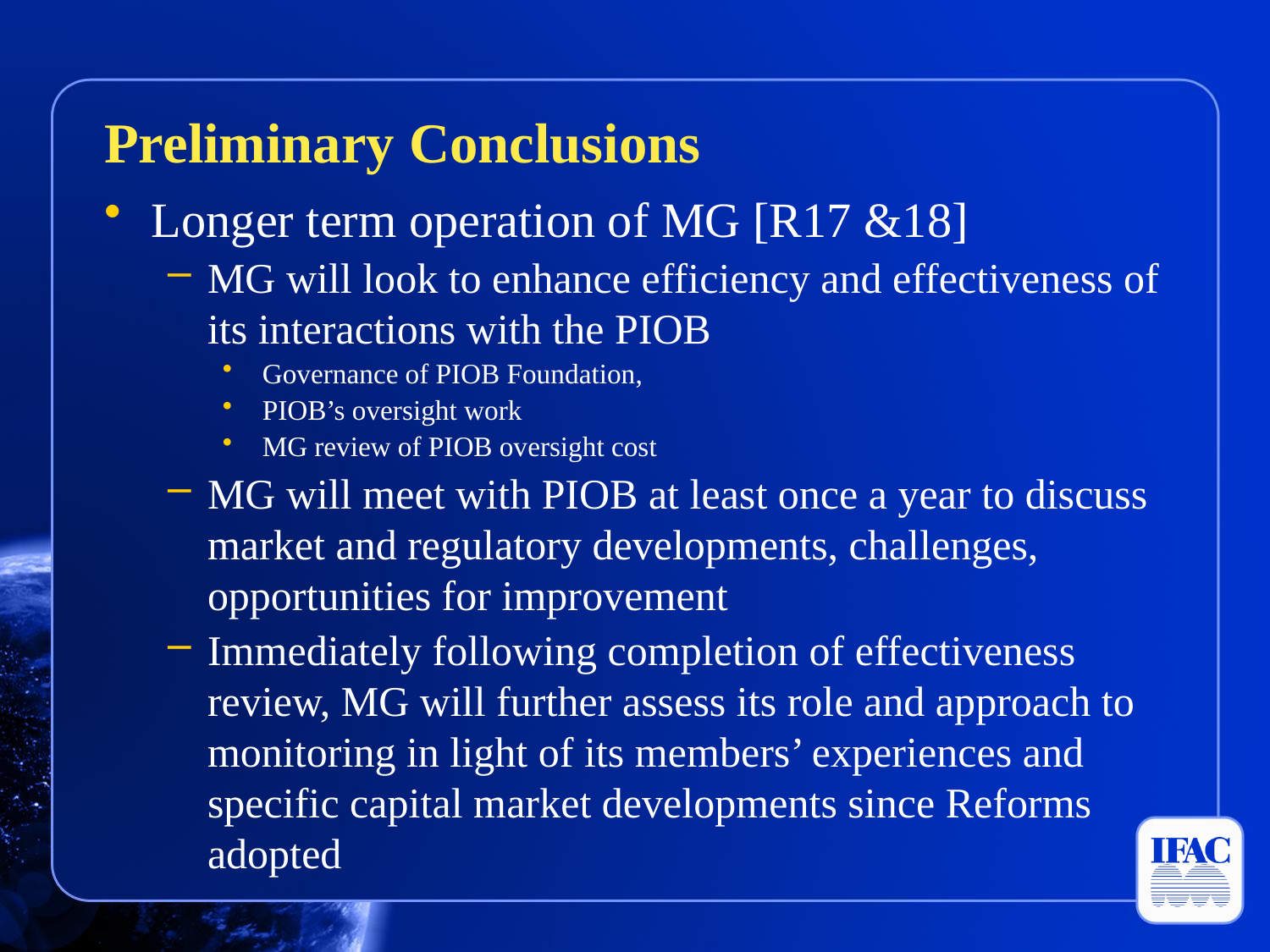

Preliminary Conclusions
Longer term operation of MG [R17 &18]
MG will look to enhance efficiency and effectiveness of its interactions with the PIOB
Governance of PIOB Foundation,
PIOB’s oversight work
MG review of PIOB oversight cost
MG will meet with PIOB at least once a year to discuss market and regulatory developments, challenges, opportunities for improvement
Immediately following completion of effectiveness review, MG will further assess its role and approach to monitoring in light of its members’ experiences and specific capital market developments since Reforms adopted